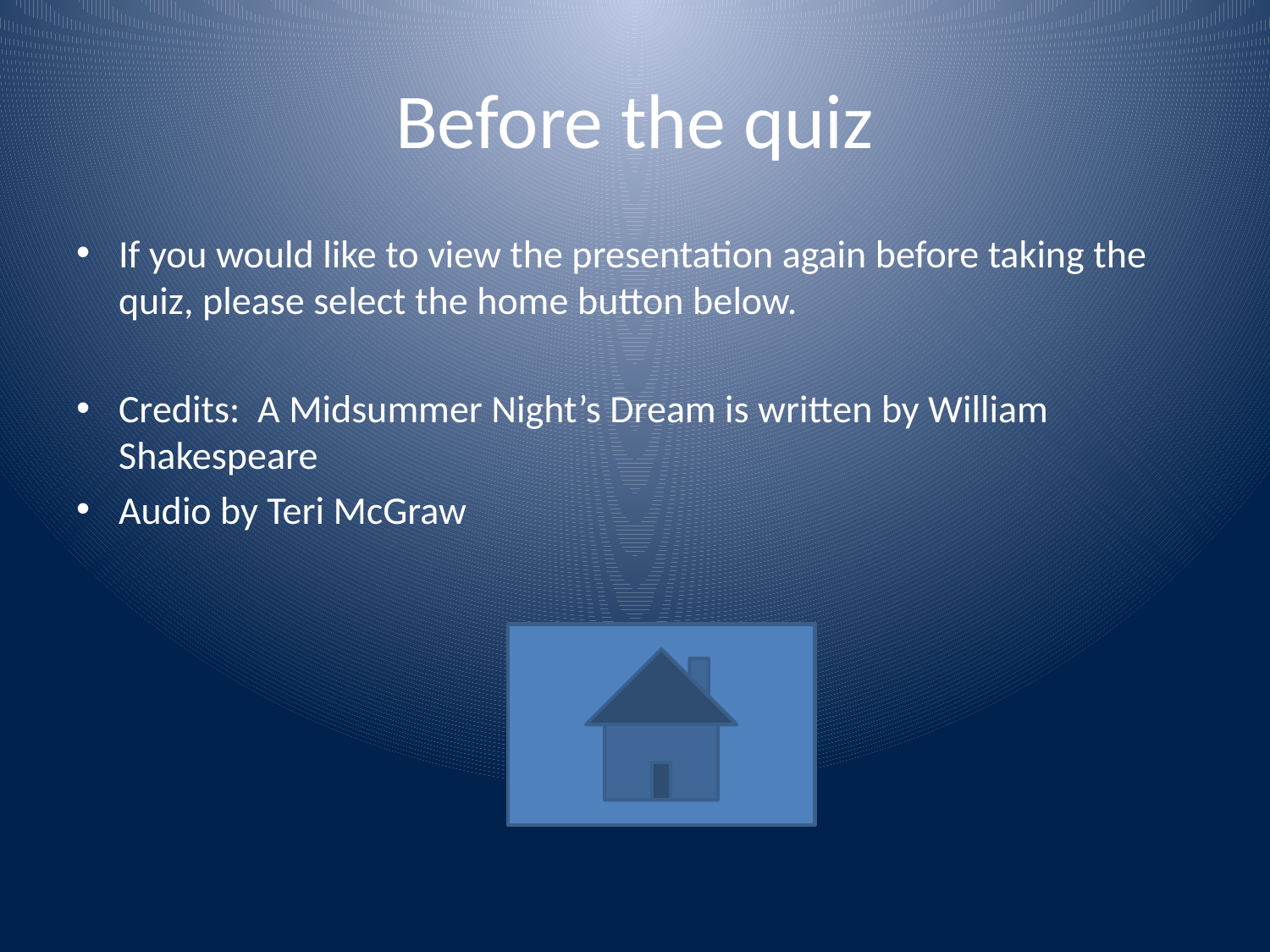

# Before the quiz
If you would like to view the presentation again before taking the quiz, please select the home button below.

Credits:  A Midsummer Night’s Dream is written by William Shakespeare
Audio by Teri McGraw